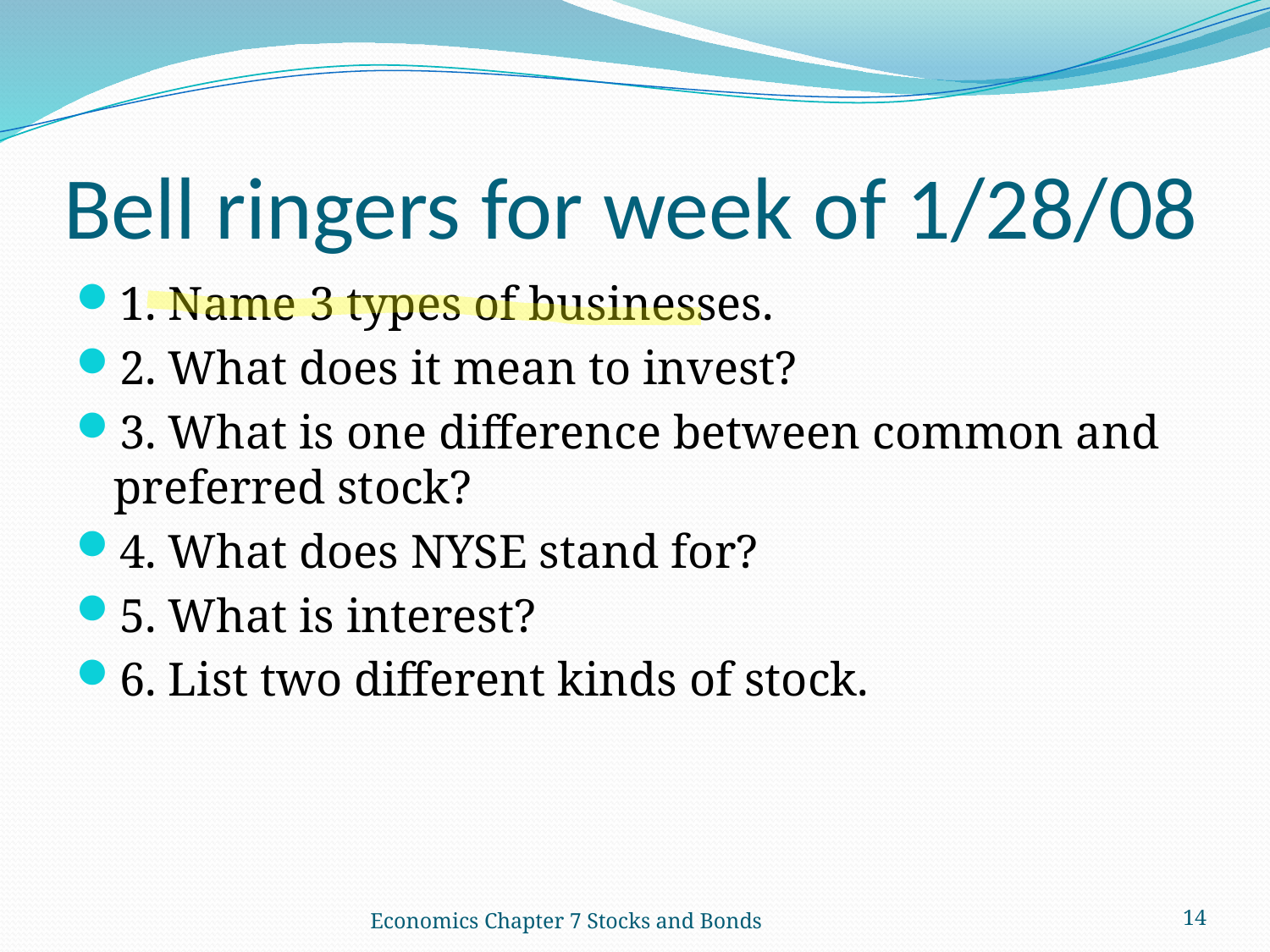

# Bell ringers for week of 1/28/08
1. Name 3 types of businesses.
2. What does it mean to invest?
3. What is one difference between common and preferred stock?
4. What does NYSE stand for?
5. What is interest?
6. List two different kinds of stock.
Economics Chapter 7 Stocks and Bonds
14